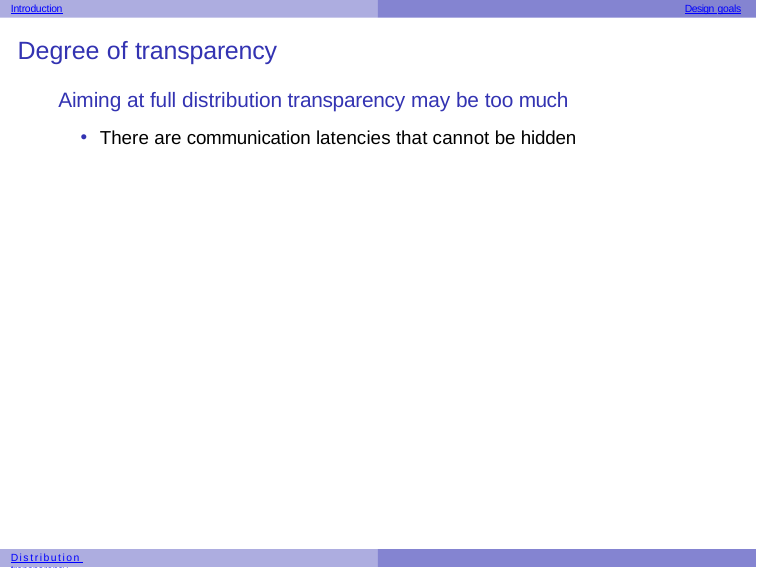

Introduction
Design goals
Degree of transparency
Aiming at full distribution transparency may be too much
There are communication latencies that cannot be hidden

Distribution transparency